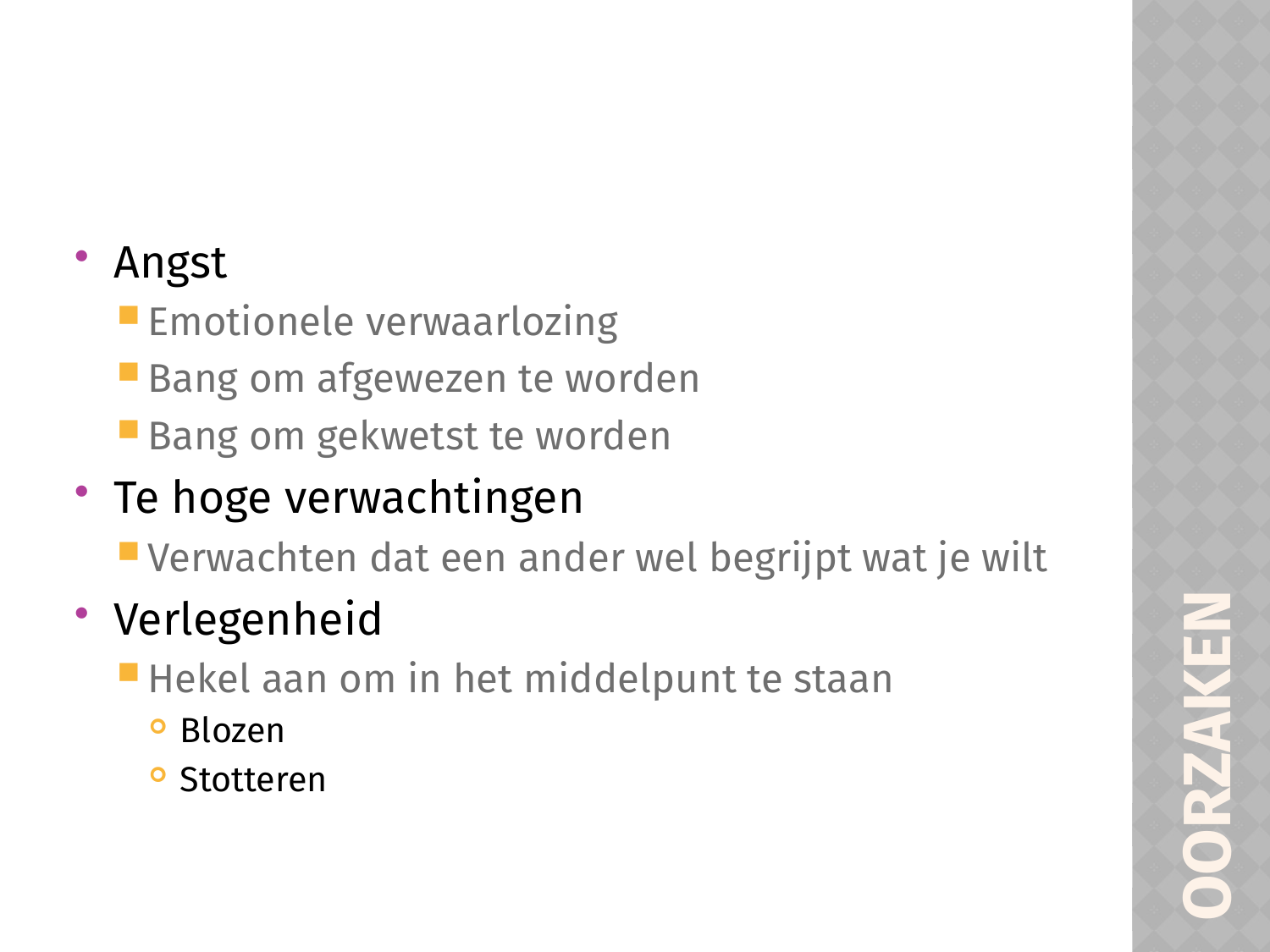

Angst
Emotionele verwaarlozing
Bang om afgewezen te worden
Bang om gekwetst te worden
Te hoge verwachtingen
Verwachten dat een ander wel begrijpt wat je wilt
Verlegenheid
Hekel aan om in het middelpunt te staan
Blozen
Stotteren

oorzaken